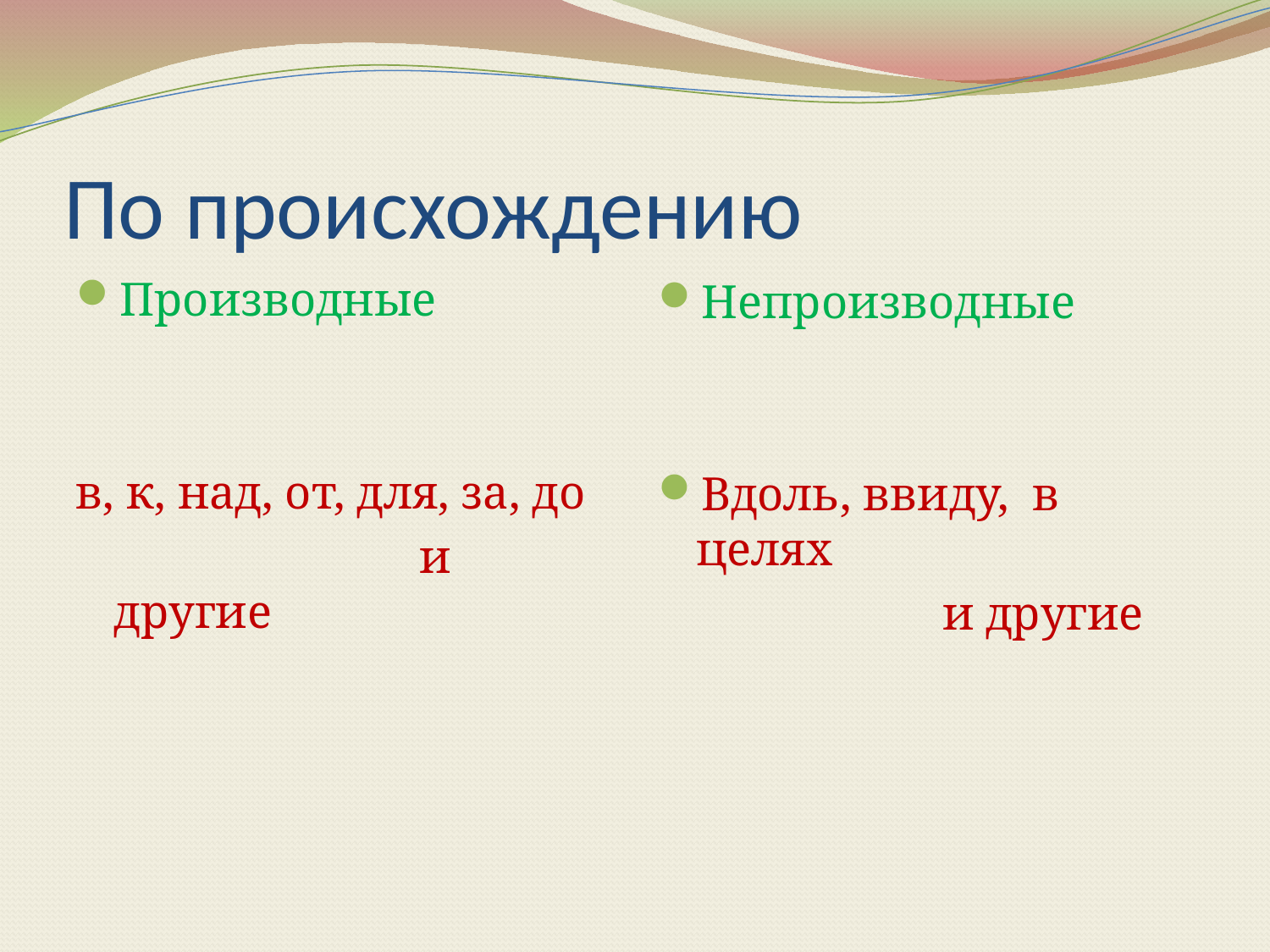

# По происхождению
Производные

в, к, над, от, для, за, до
                             и другие
Непроизводные

Вдоль, ввиду,  в целях
                        и другие